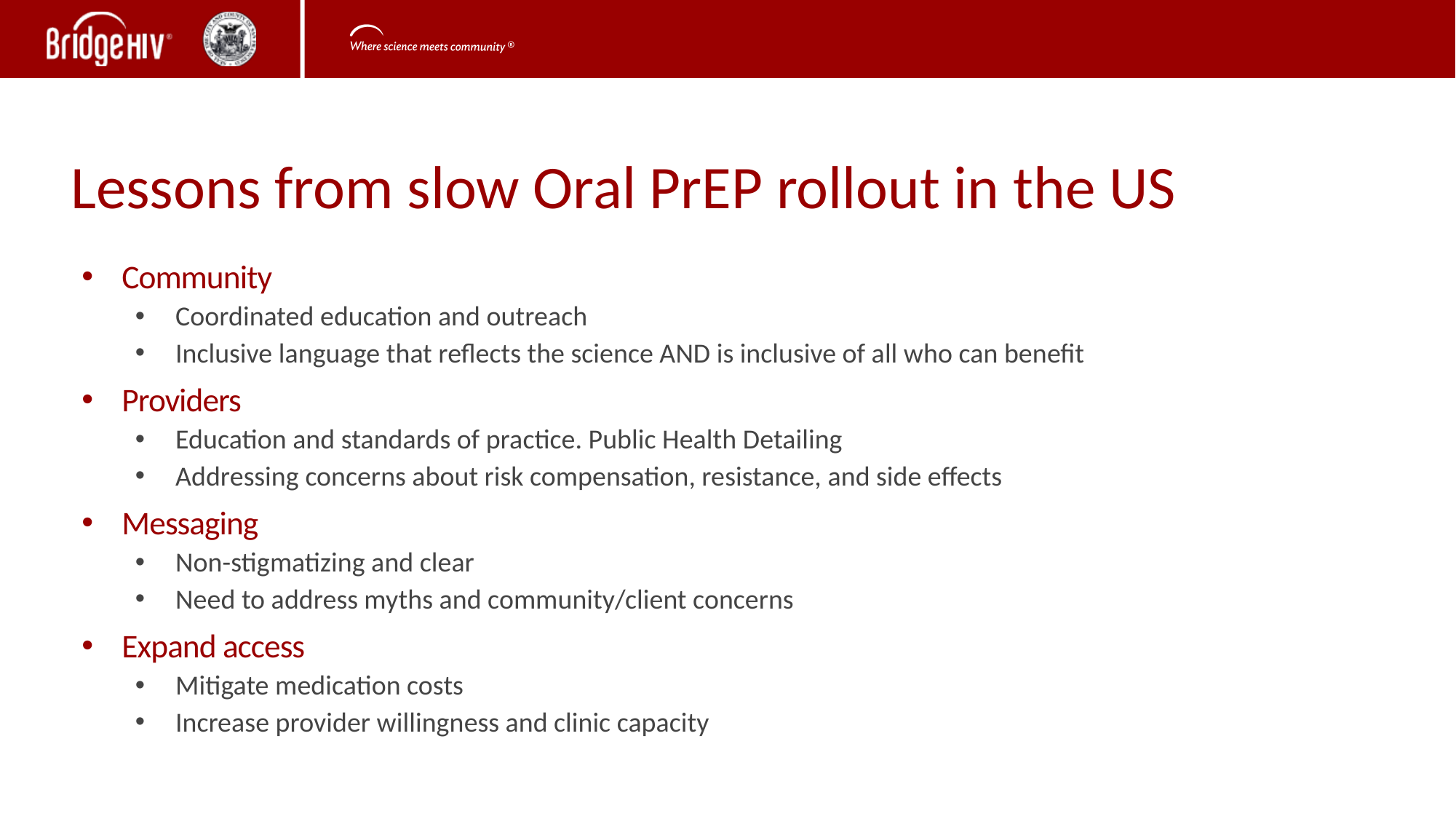

# Lessons from slow Oral PrEP rollout in the US
Community
Coordinated education and outreach
Inclusive language that reflects the science AND is inclusive of all who can benefit
Providers
Education and standards of practice. Public Health Detailing
Addressing concerns about risk compensation, resistance, and side effects
Messaging
Non-stigmatizing and clear
Need to address myths and community/client concerns
Expand access
Mitigate medication costs
Increase provider willingness and clinic capacity